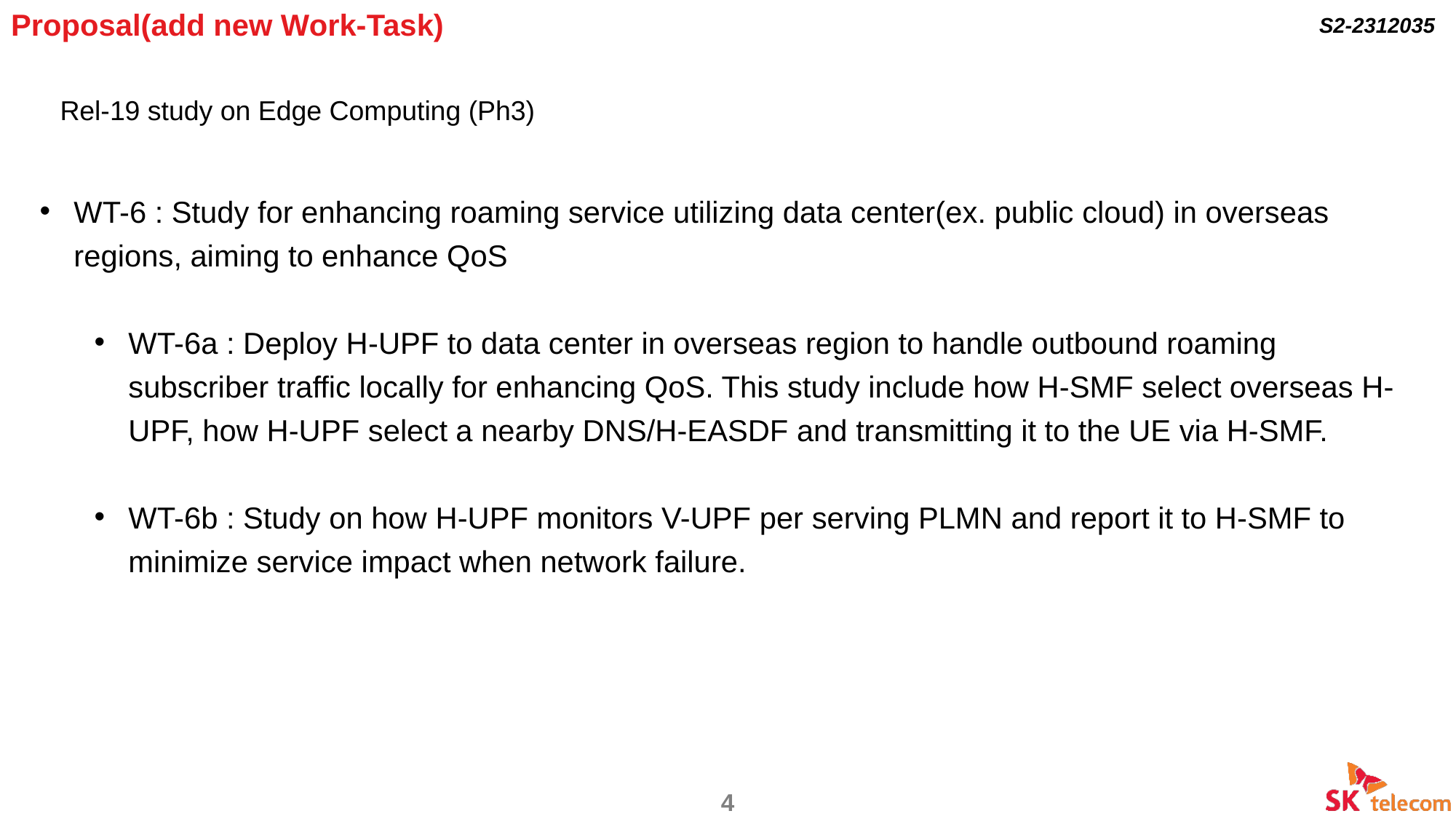

Proposal(add new Work-Task)
S2-2312035
Rel-19 study on Edge Computing (Ph3)

WT-6 : Study for enhancing roaming service utilizing data center(ex. public cloud) in overseas regions, aiming to enhance QoS

WT-6a : Deploy H-UPF to data center in overseas region to handle outbound roaming subscriber traffic locally for enhancing QoS. This study include how H-SMF select overseas H-UPF, how H-UPF select a nearby DNS/H-EASDF and transmitting it to the UE via H-SMF.

WT-6b : Study on how H-UPF monitors V-UPF per serving PLMN and report it to H-SMF to minimize service impact when network failure.